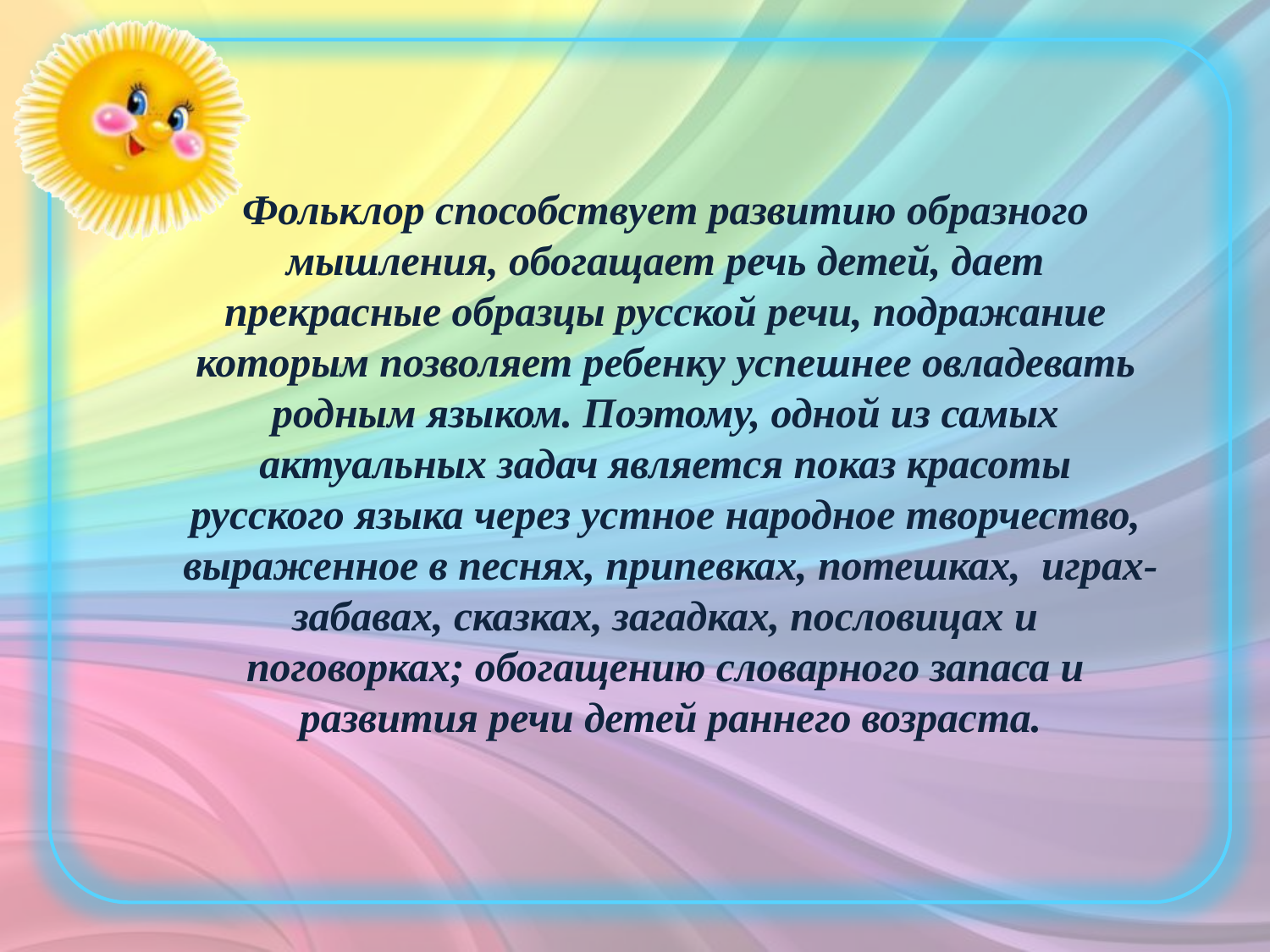

Фольклор способствует развитию образного  мышления, обогащает речь детей, дает  прекрасные образцы русской речи, подражание  которым позволяет ребенку успешнее овладевать  родным языком. Поэтому, одной из самых  актуальных задач является показ красоты  русского языка через устное народное творчество,  выраженное в песнях, припевках, потешках,  играх-забавах, сказках, загадках, пословицах и  поговорках; обогащению словарного запаса и  развития речи детей раннего возраста.
#